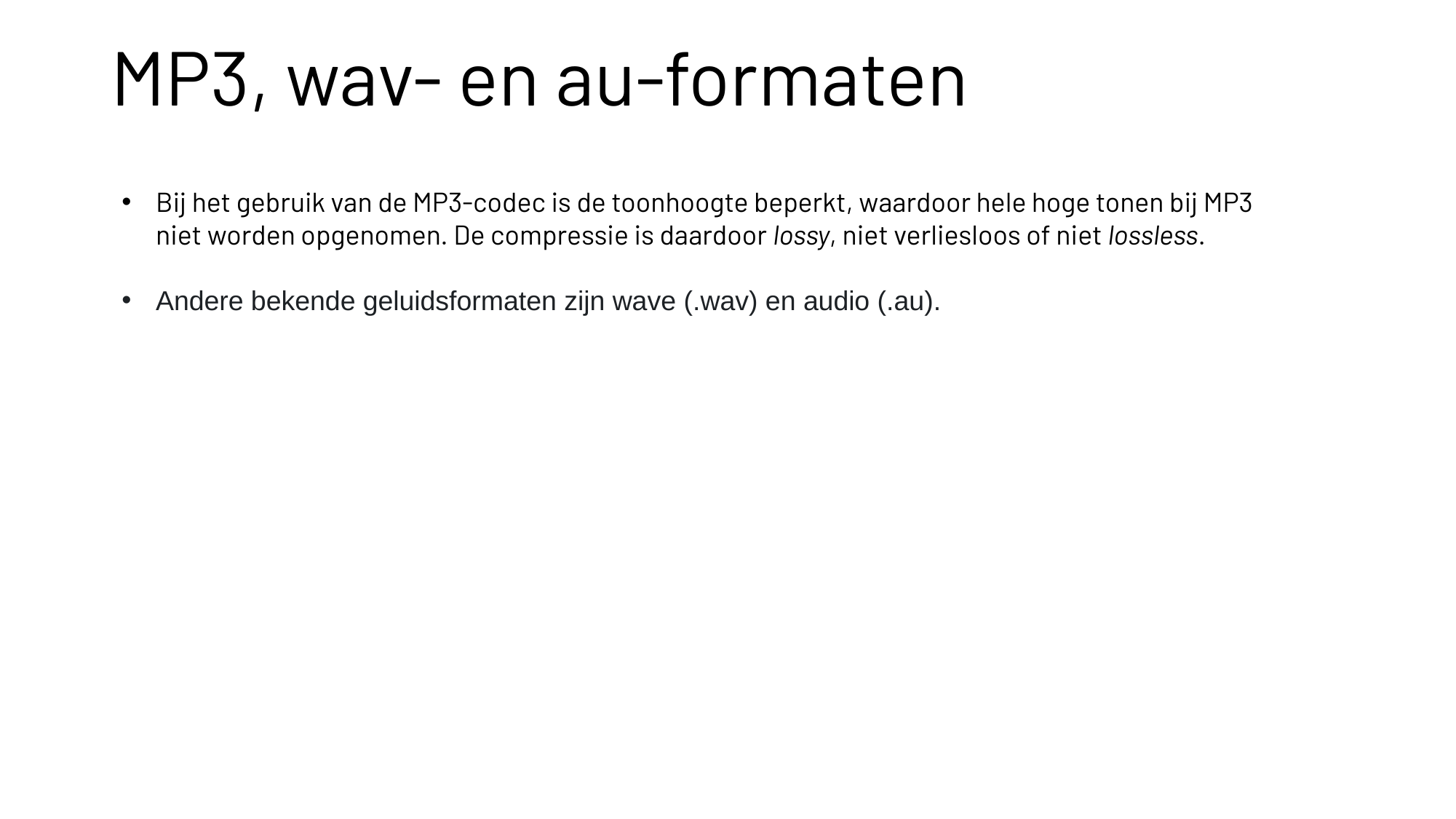

MP3, wav- en au-formaten
Bij het gebruik van de MP3-codec is de toonhoogte beperkt, waardoor hele hoge tonen bij MP3 niet worden opgenomen. De compressie is daardoor lossy, niet verliesloos of niet lossless.
Andere bekende geluidsformaten zijn wave (.wav) en audio (.au).